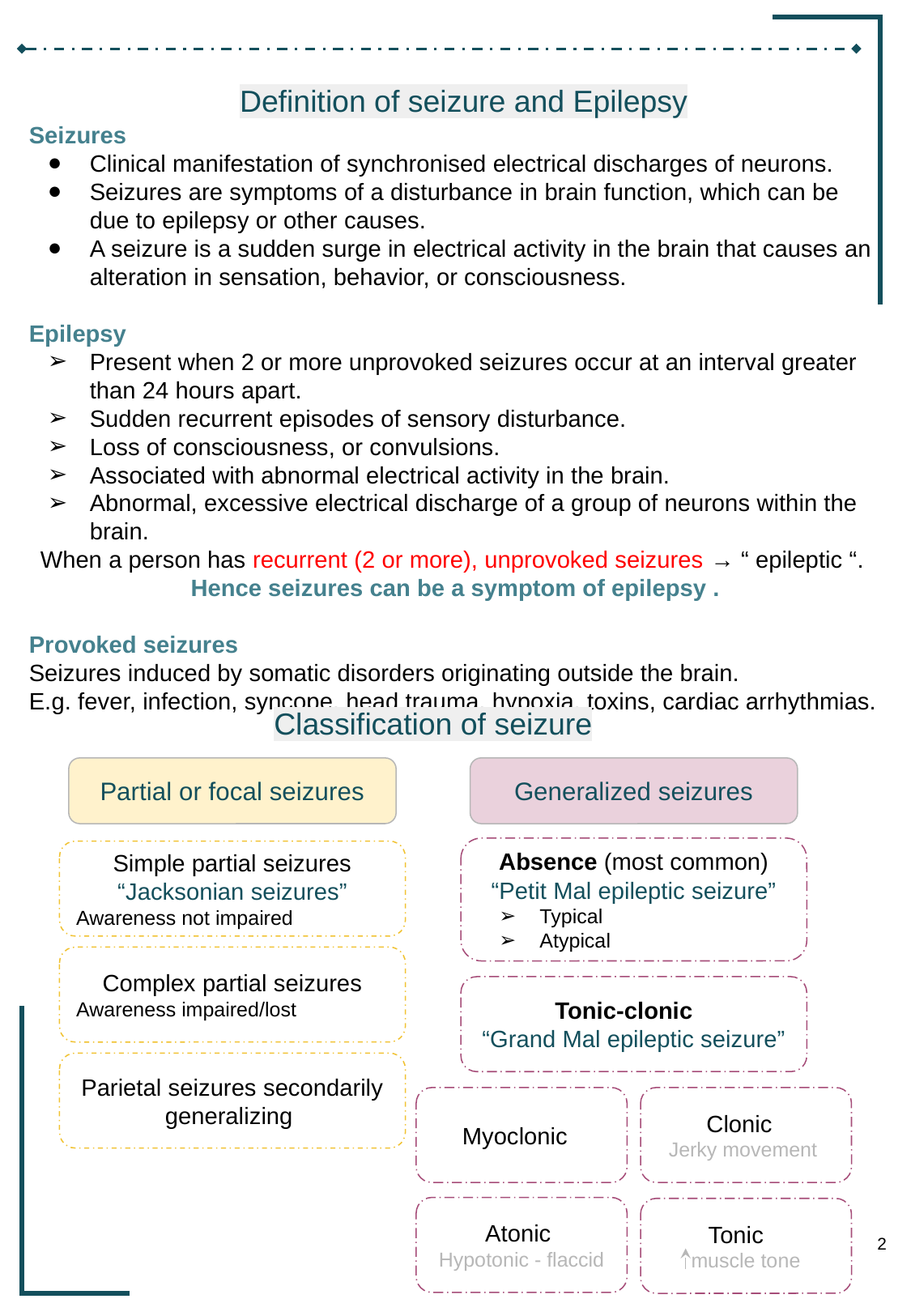

Definition of seizure and Epilepsy
Seizures
Clinical manifestation of synchronised electrical discharges of neurons.
Seizures are symptoms of a disturbance in brain function, which can be due to epilepsy or other causes.
A seizure is a sudden surge in electrical activity in the brain that causes an alteration in sensation, behavior, or consciousness.

Epilepsy
Present when 2 or more unprovoked seizures occur at an interval greater than 24 hours apart.
Sudden recurrent episodes of sensory disturbance.
Loss of consciousness, or convulsions.
Associated with abnormal electrical activity in the brain.
Abnormal, excessive electrical discharge of a group of neurons within the brain.
When a person has recurrent (2 or more), unprovoked seizures → “ epileptic “.
Hence seizures can be a symptom of epilepsy .
Provoked seizures
Seizures induced by somatic disorders originating outside the brain.
E.g. fever, infection, syncope, head trauma, hypoxia, toxins, cardiac arrhythmias.

Classification of seizure
Partial or focal seizures
Generalized seizures
Absence (most common)
“Petit Mal epileptic seizure”
Typical
Atypical
Simple partial seizures
“Jacksonian seizures”
Awareness not impaired
Complex partial seizures
Awareness impaired/lost
Tonic-clonic
“Grand Mal epileptic seizure”
Parietal seizures secondarily generalizing
Myoclonic
Clonic
Jerky movement
2
Atonic
Hypotonic - flaccid
Tonic
muscle tone